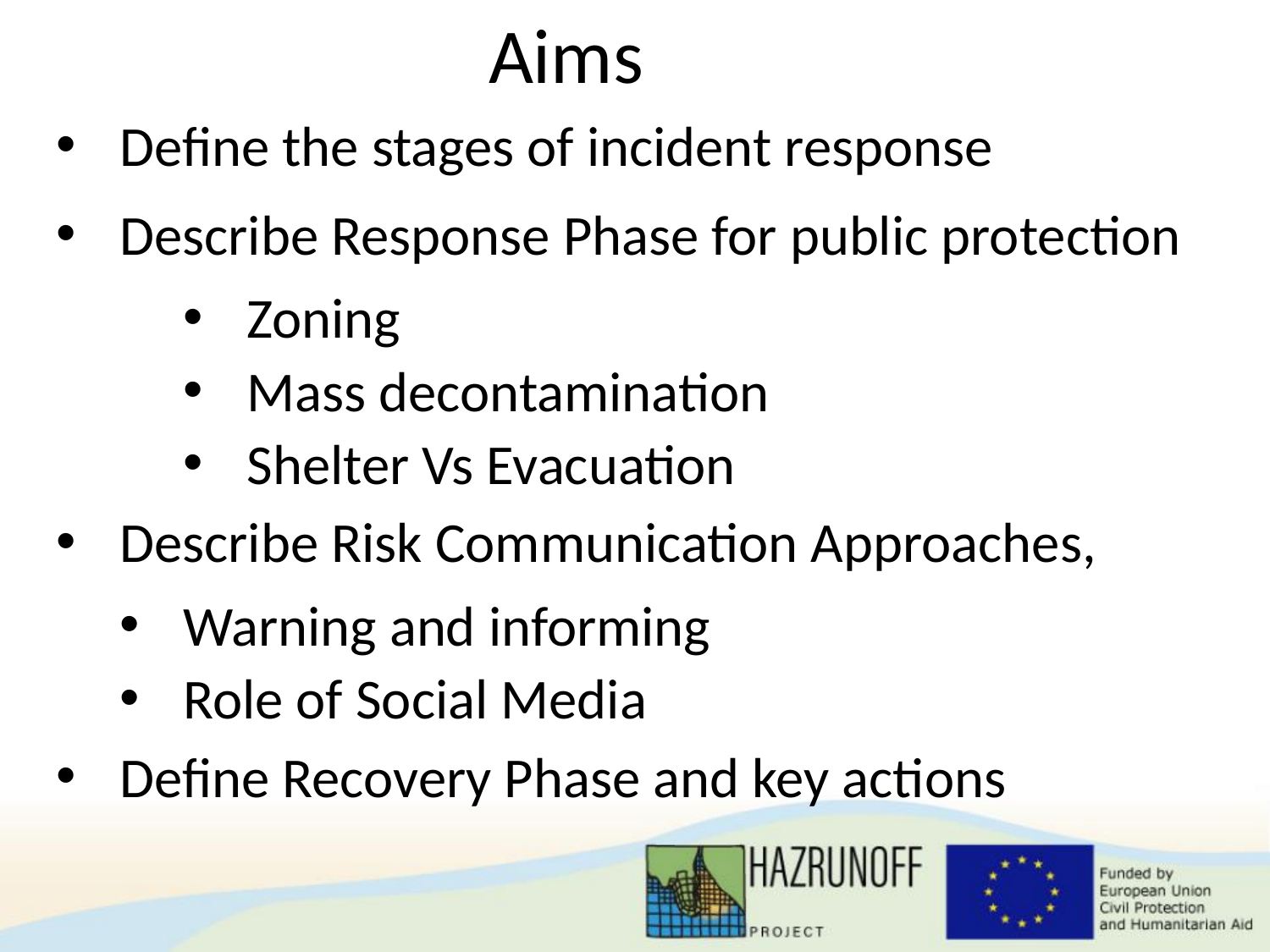

Aims
Define the stages of incident response
Describe Response Phase for public protection
Zoning
Mass decontamination
Shelter Vs Evacuation
Describe Risk Communication Approaches,
Warning and informing
Role of Social Media
Define Recovery Phase and key actions